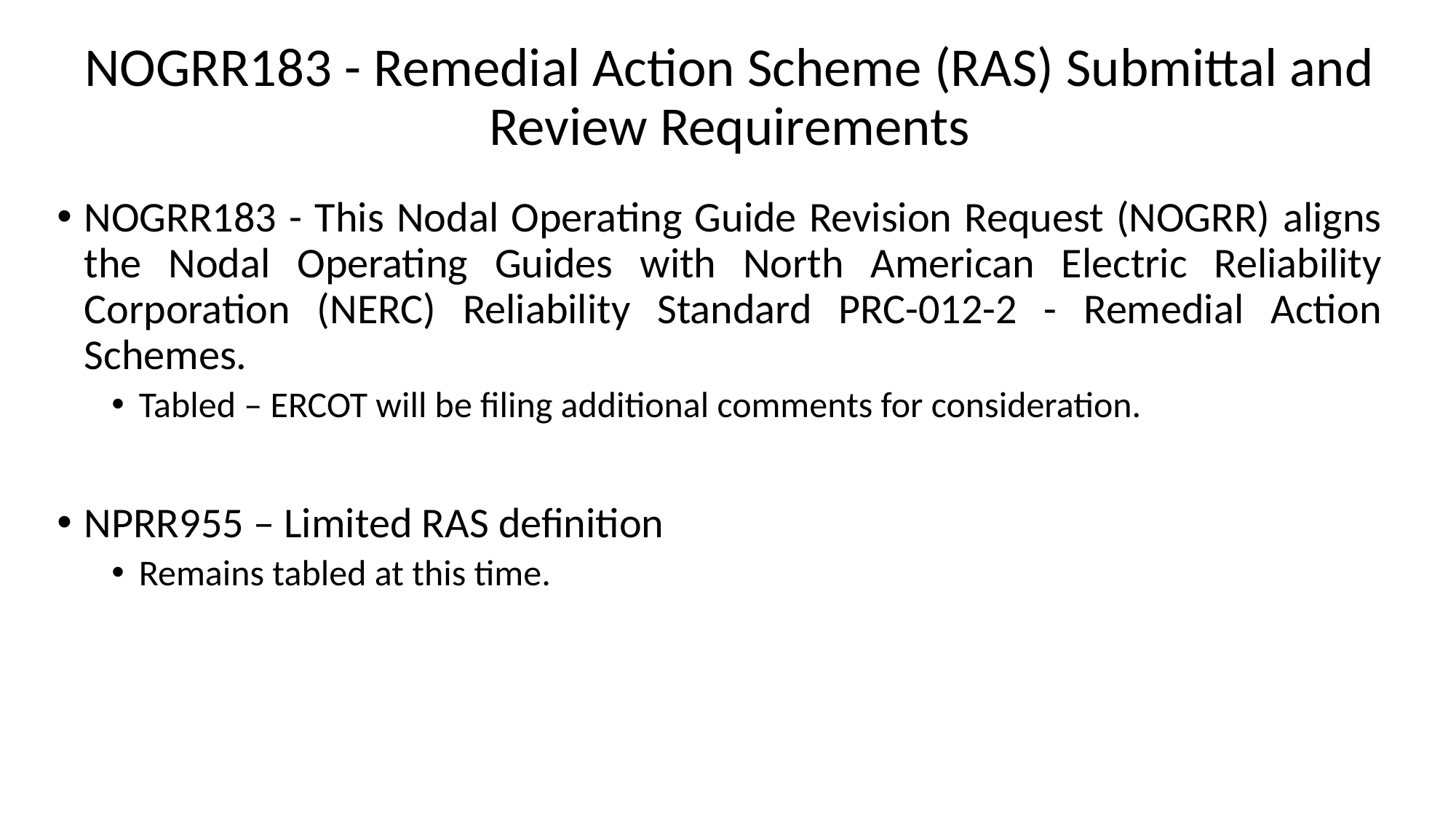

# NOGRR183 - Remedial Action Scheme (RAS) Submittal and Review Requirements
NOGRR183 - This Nodal Operating Guide Revision Request (NOGRR) aligns the Nodal Operating Guides with North American Electric Reliability Corporation (NERC) Reliability Standard PRC-012-2 - Remedial Action Schemes.
Tabled – ERCOT will be filing additional comments for consideration.

NPRR955 – Limited RAS definition
Remains tabled at this time.